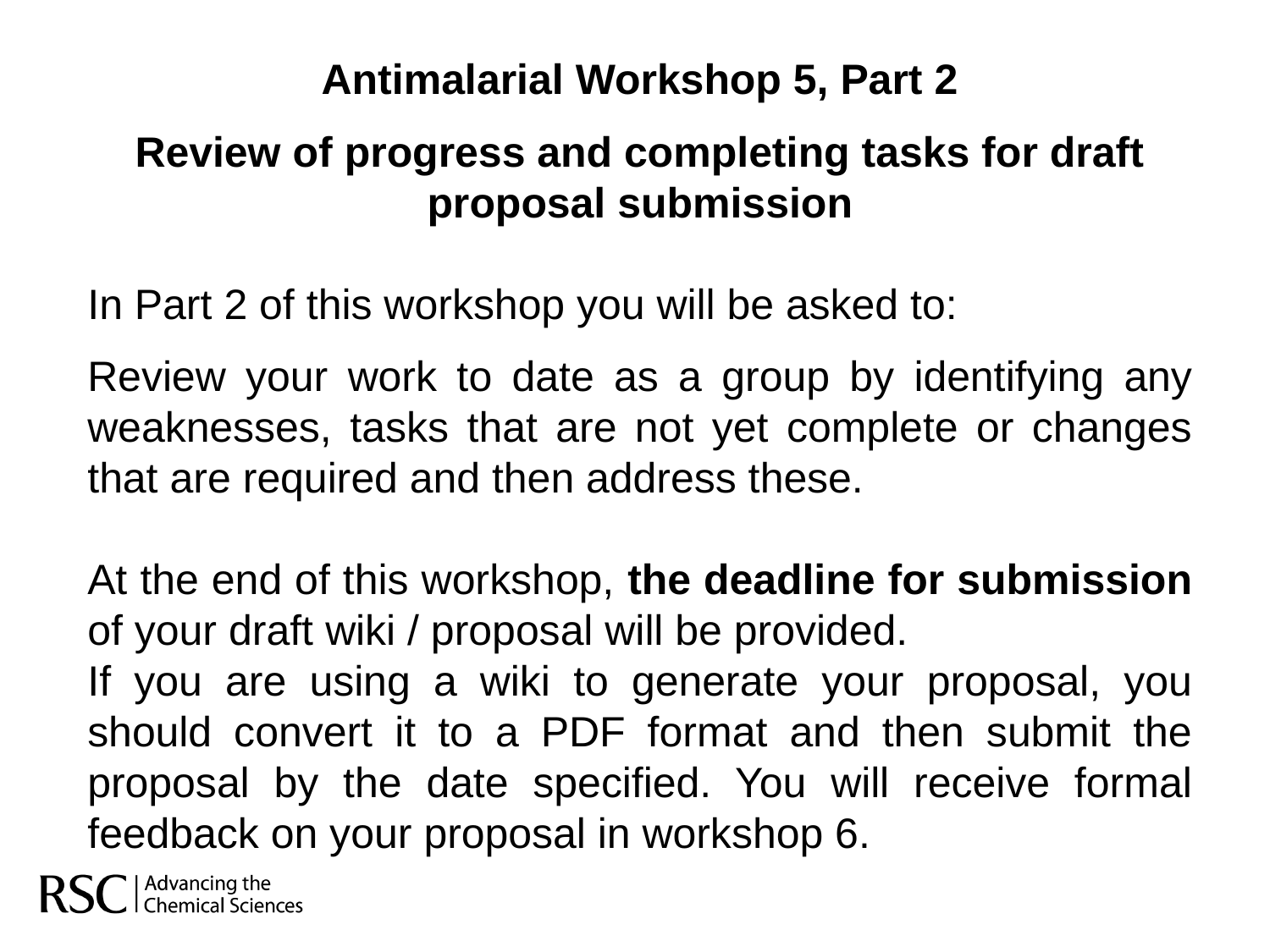

Antimalarial Workshop 5, Part 2
Review of progress and completing tasks for draft proposal submission

In Part 2 of this workshop you will be asked to:

Review your work to date as a group by identifying any weaknesses, tasks that are not yet complete or changes that are required and then address these.

At the end of this workshop, the deadline for submission of your draft wiki / proposal will be provided.
If you are using a wiki to generate your proposal, you should convert it to a PDF format and then submit the proposal by the date specified. You will receive formal feedback on your proposal in workshop 6.